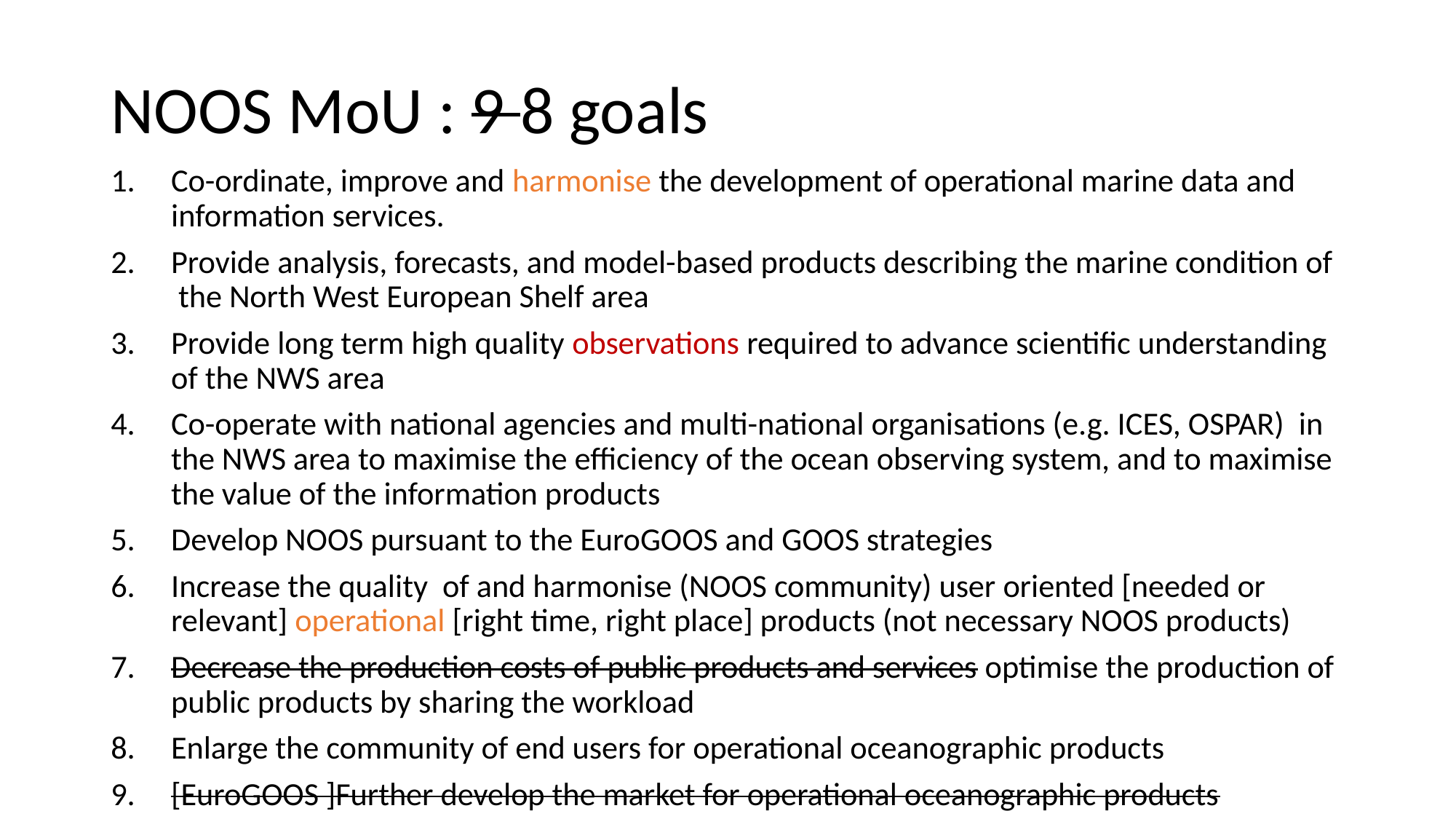

# NOOS MoU : 9 8 goals
Co-ordinate, improve and harmonise the development of operational marine data and information services.
Provide analysis, forecasts, and model-based products describing the marine condition of   the North West European Shelf area
Provide long term high quality observations required to advance scientific understanding of the NWS area
Co-operate with national agencies and multi-national organisations (e.g. ICES, OSPAR)  in the NWS area to maximise the efficiency of the ocean observing system, and to maximise the value of the information products
Develop NOOS pursuant to the EuroGOOS and GOOS strategies
Increase the quality  of and harmonise (NOOS community) user oriented [needed or relevant] operational [right time, right place] products (not necessary NOOS products)
Decrease the production costs of public products and services optimise the production of public products by sharing the workload
Enlarge the community of end users for operational oceanographic products
[EuroGOOS ]Further develop the market for operational oceanographic products